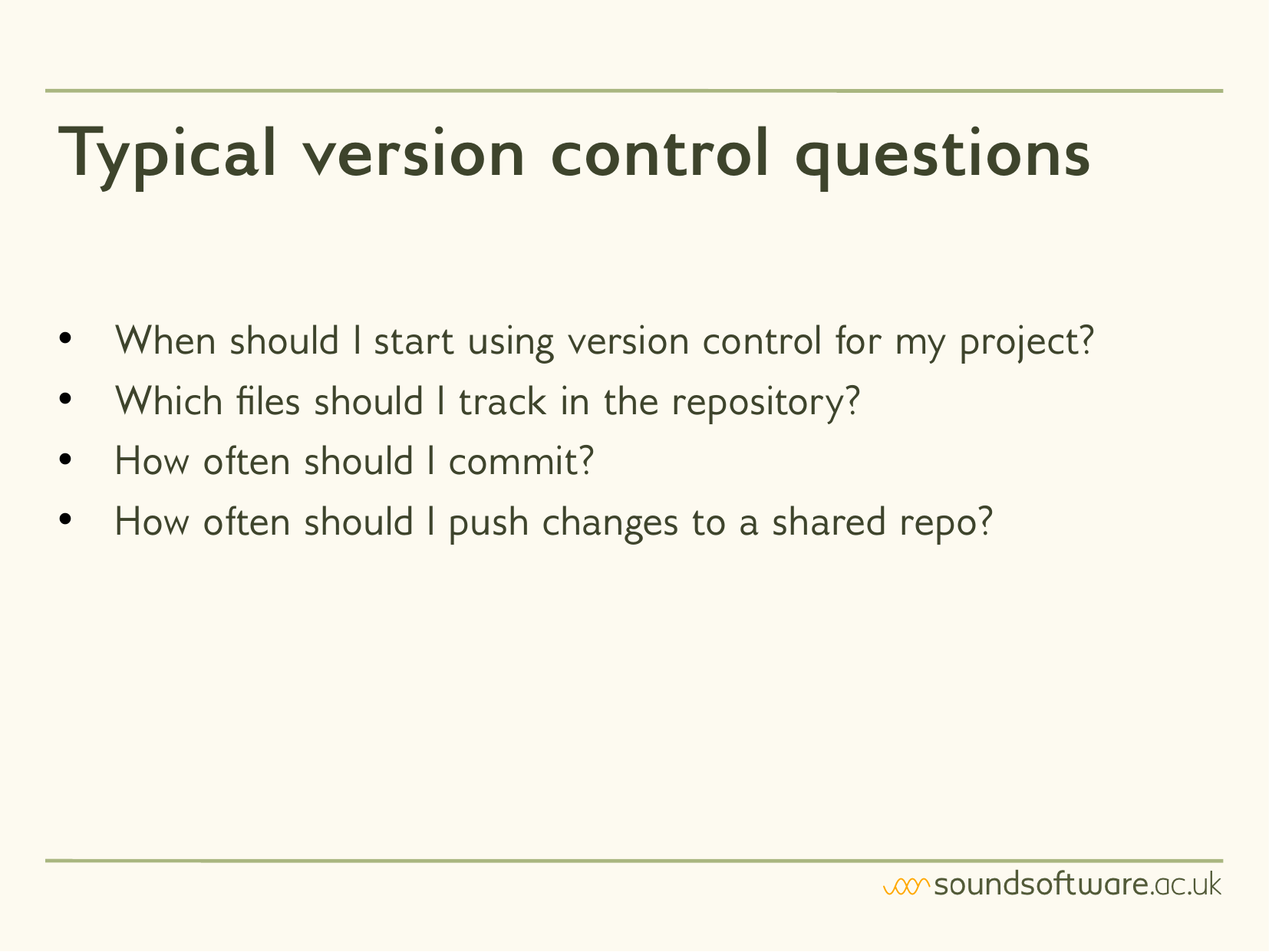

# Typical version control questions

When should I start using version control for my project?
Which files should I track in the repository?
How often should I commit?
How often should I push changes to a shared repo?